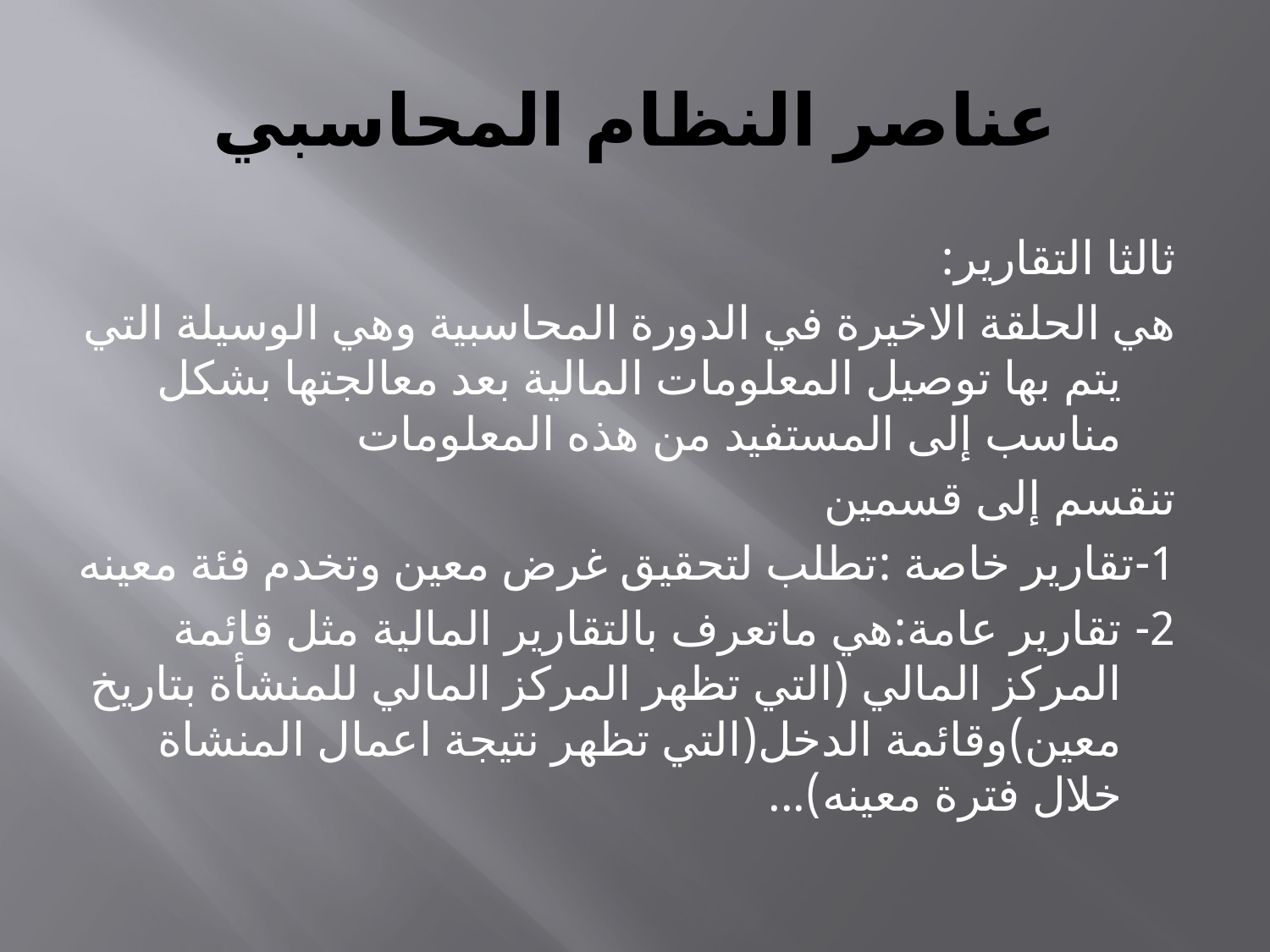

# عناصر النظام المحاسبي
ثالثا التقارير:
هي الحلقة الاخيرة في الدورة المحاسبية وهي الوسيلة التي يتم بها توصيل المعلومات المالية بعد معالجتها بشكل مناسب إلى المستفيد من هذه المعلومات
تنقسم إلى قسمين
1-تقارير خاصة :تطلب لتحقيق غرض معين وتخدم فئة معينه
2- تقارير عامة:هي ماتعرف بالتقارير المالية مثل قائمة المركز المالي (التي تظهر المركز المالي للمنشأة بتاريخ معين)وقائمة الدخل(التي تظهر نتيجة اعمال المنشاة خلال فترة معينه)...